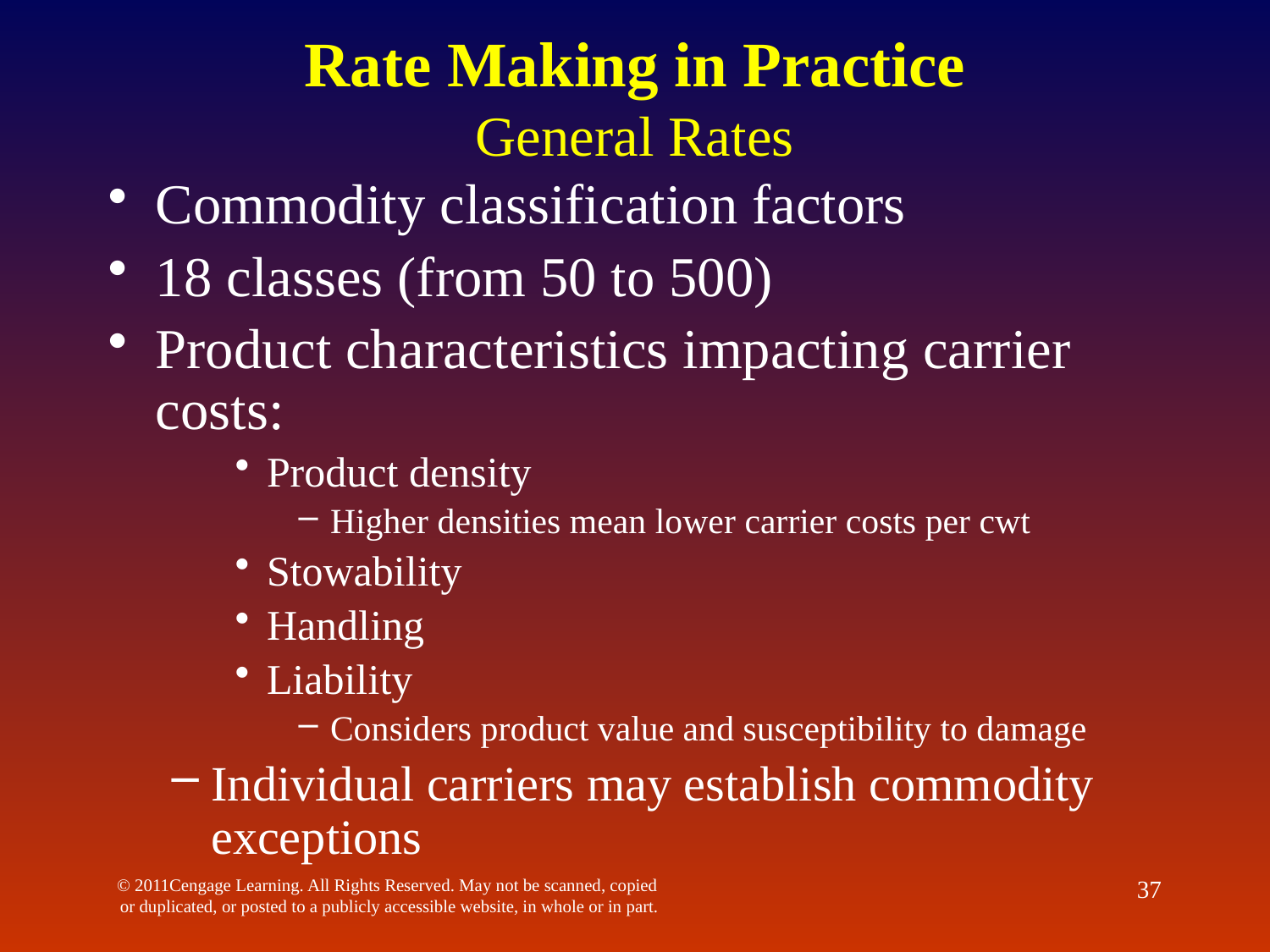

# Rate Making in Practice General Rates
Commodity classification factors
18 classes (from 50 to 500)
Product characteristics impacting carrier costs:
Product density
Higher densities mean lower carrier costs per cwt
Stowability
Handling
Liability
Considers product value and susceptibility to damage
Individual carriers may establish commodity exceptions
© 2011Cengage Learning. All Rights Reserved. May not be scanned, copied   or duplicated, or posted to a publicly accessible website, in whole or in part.
37